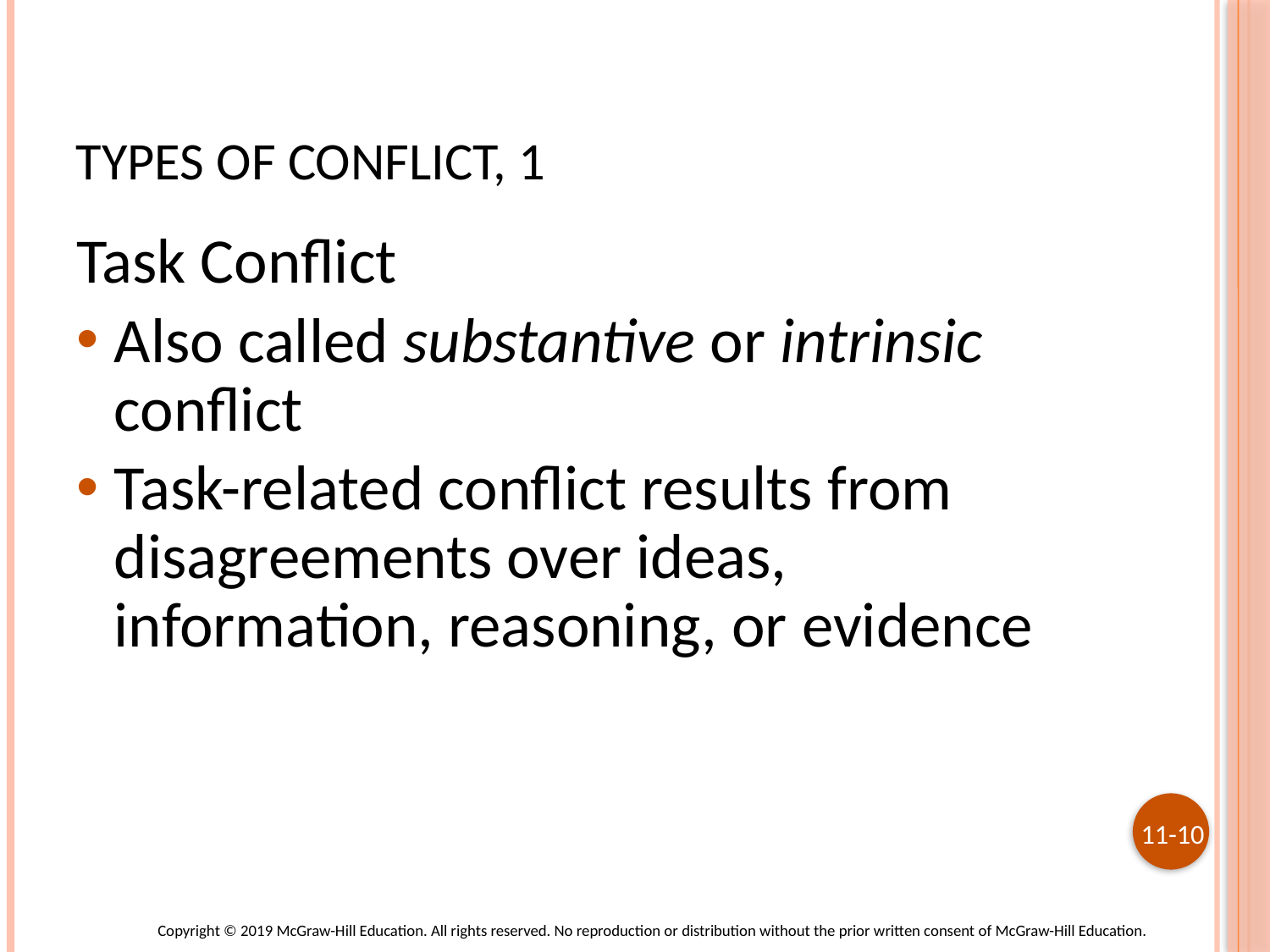

# Types of Conflict, 1
Task Conflict
Also called substantive or intrinsic conflict
Task-related conflict results from disagreements over ideas, information, reasoning, or evidence